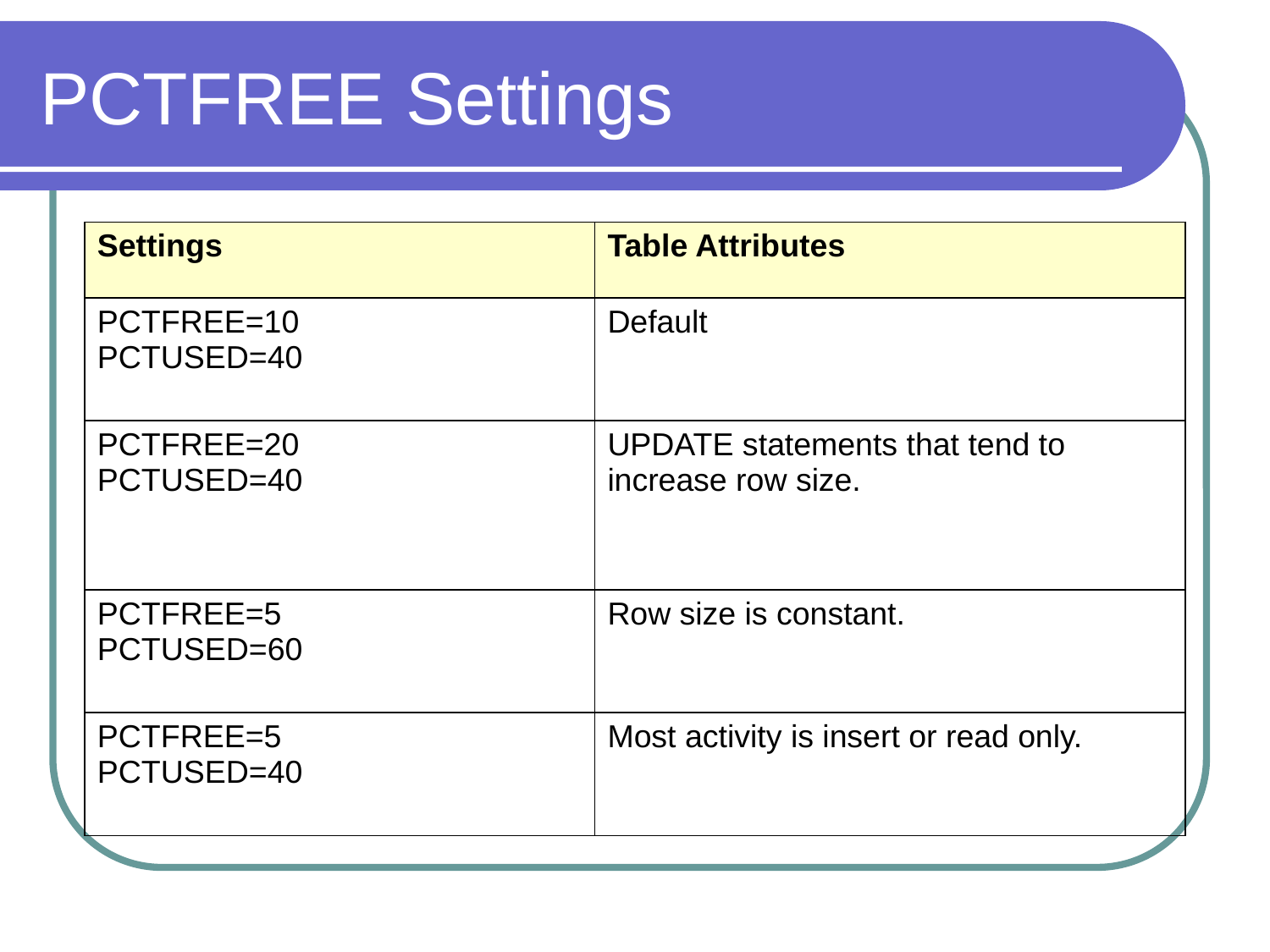

# PCTFREE Settings
| Settings | Table Attributes |
| --- | --- |
| PCTFREE=10 PCTUSED=40 | Default |
| PCTFREE=20 PCTUSED=40 | UPDATE statements that tend to increase row size. |
| PCTFREE=5 PCTUSED=60 | Row size is constant. |
| PCTFREE=5 PCTUSED=40 | Most activity is insert or read only. |